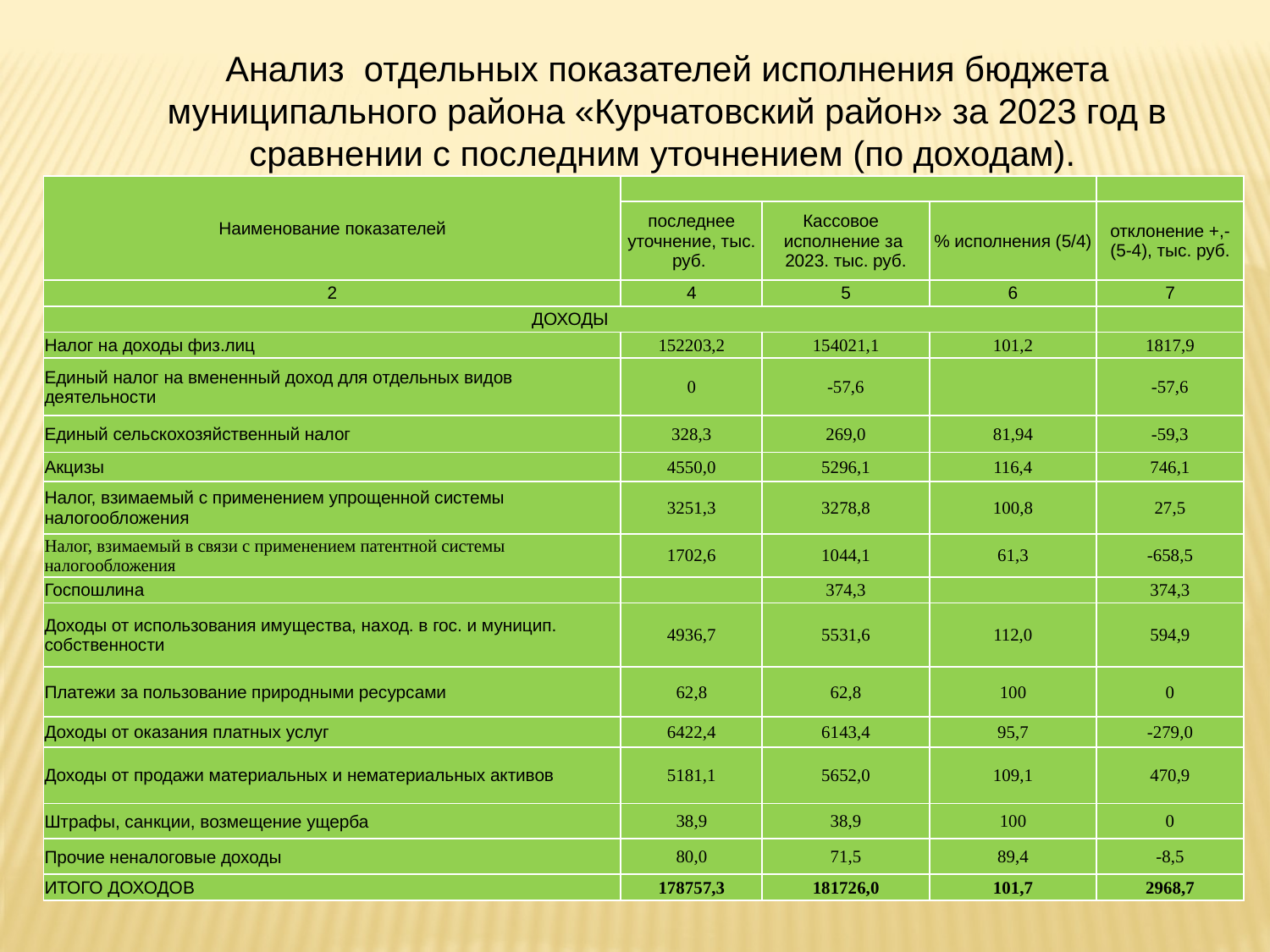

Анализ  отдельных показателей исполнения бюджета муниципального района «Курчатовский район» за 2023 год в сравнении с последним уточнением (по доходам).

| Наименование показателей |  |  |  |  |
| --- | --- | --- | --- | --- |
|  | последнее уточнение, тыс. руб. | Кассовое исполнение за 2023. тыс. руб. | % исполнения (5/4) | отклонение +,- (5-4), тыс. руб. |
| 2 | 4 | 5 | 6 | 7 |
| ДОХОДЫ |  |  |  |  |
| Налог на доходы физ.лиц | 152203,2 | 154021,1 | 101,2 | 1817,9 |
| Единый налог на вмененный доход для отдельных видов деятельности | 0 | -57,6 |  | -57,6 |
| Единый сельскохозяйственный налог | 328,3 | 269,0 | 81,94 | -59,3 |
| Акцизы | 4550,0 | 5296,1 | 116,4 | 746,1 |
| Налог, взимаемый с применением упрощенной системы налогообложения | 3251,3 | 3278,8 | 100,8 | 27,5 |
| Налог, взимаемый в связи с применением патентной системы налогообложения | 1702,6 | 1044,1 | 61,3 | -658,5 |
| Госпошлина |  | 374,3 |  | 374,3 |
| Доходы от использования имущества, наход. в гос. и муницип. собственности | 4936,7 | 5531,6 | 112,0 | 594,9 |
| Платежи за пользование природными ресурсами | 62,8 | 62,8 | 100 | 0 |
| Доходы от оказания платных услуг | 6422,4 | 6143,4 | 95,7 | -279,0 |
| Доходы от продажи материальных и нематериальных активов | 5181,1 | 5652,0 | 109,1 | 470,9 |
| Штрафы, санкции, возмещение ущерба | 38,9 | 38,9 | 100 | 0 |
| Прочие неналоговые доходы | 80,0 | 71,5 | 89,4 | -8,5 |
| ИТОГО ДОХОДОВ | 178757,3 | 181726,0 | 101,7 | 2968,7 |